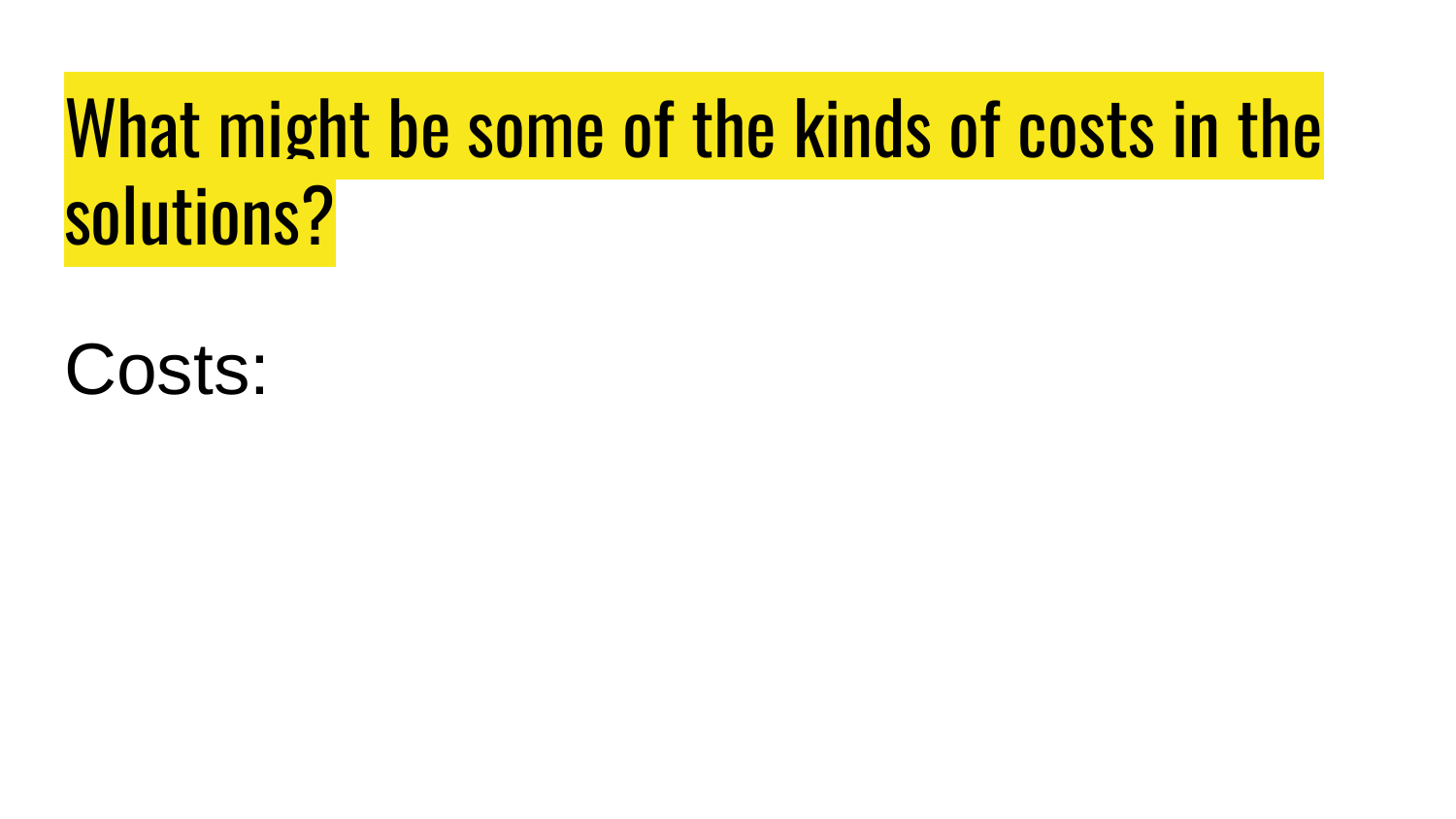

# What might be some of the kinds of costs in the solutions?
Costs: